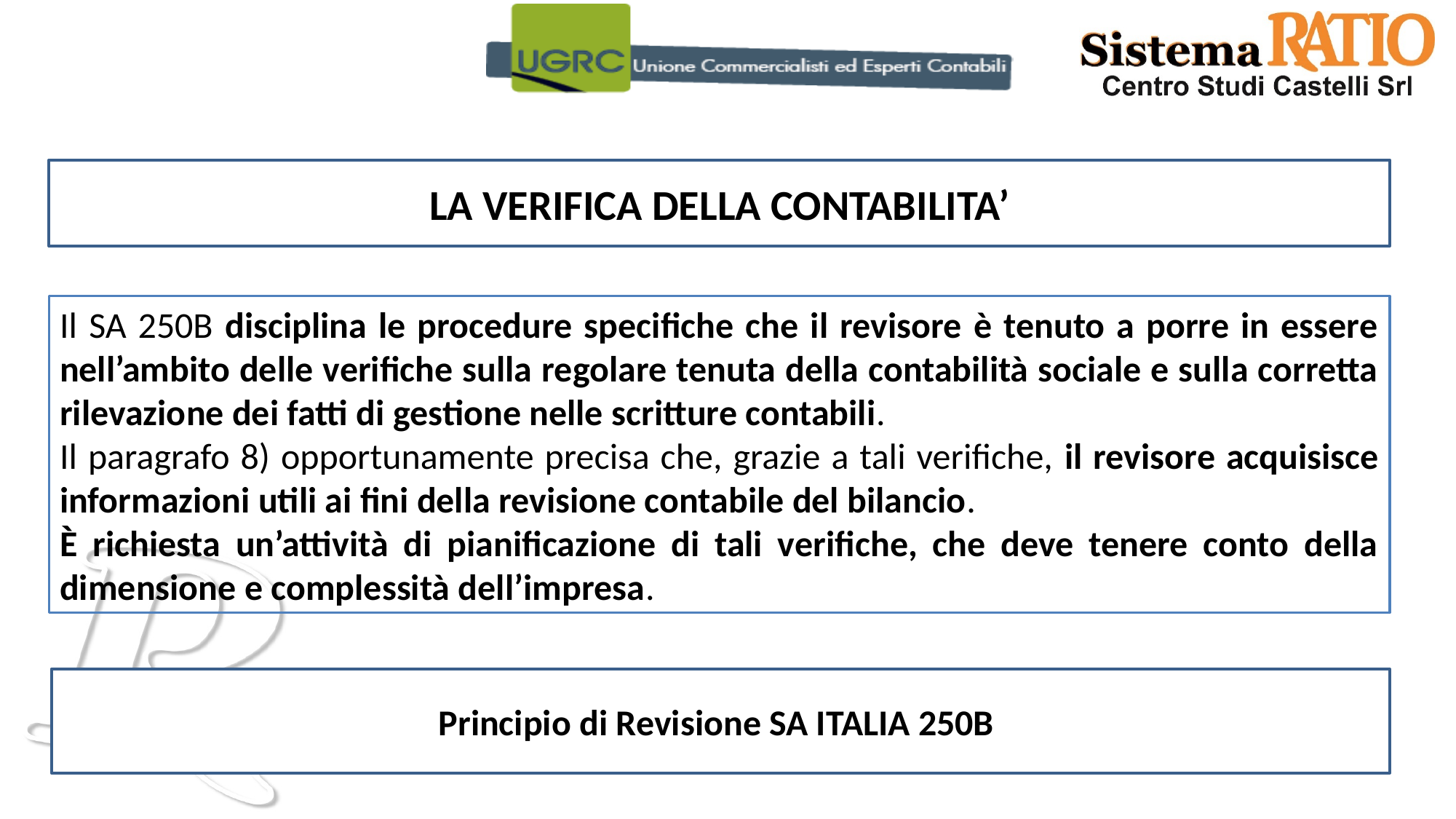

LA VERIFICA DELLA CONTABILITA’
Il SA 250B disciplina le procedure specifiche che il revisore è tenuto a porre in essere nell’ambito delle verifiche sulla regolare tenuta della contabilità sociale e sulla corretta rilevazione dei fatti di gestione nelle scritture contabili.
Il paragrafo 8) opportunamente precisa che, grazie a tali verifiche, il revisore acquisisce informazioni utili ai fini della revisione contabile del bilancio.
È richiesta un’attività di pianificazione di tali verifiche, che deve tenere conto della dimensione e complessità dell’impresa.
Principio di Revisione SA ITALIA 250B